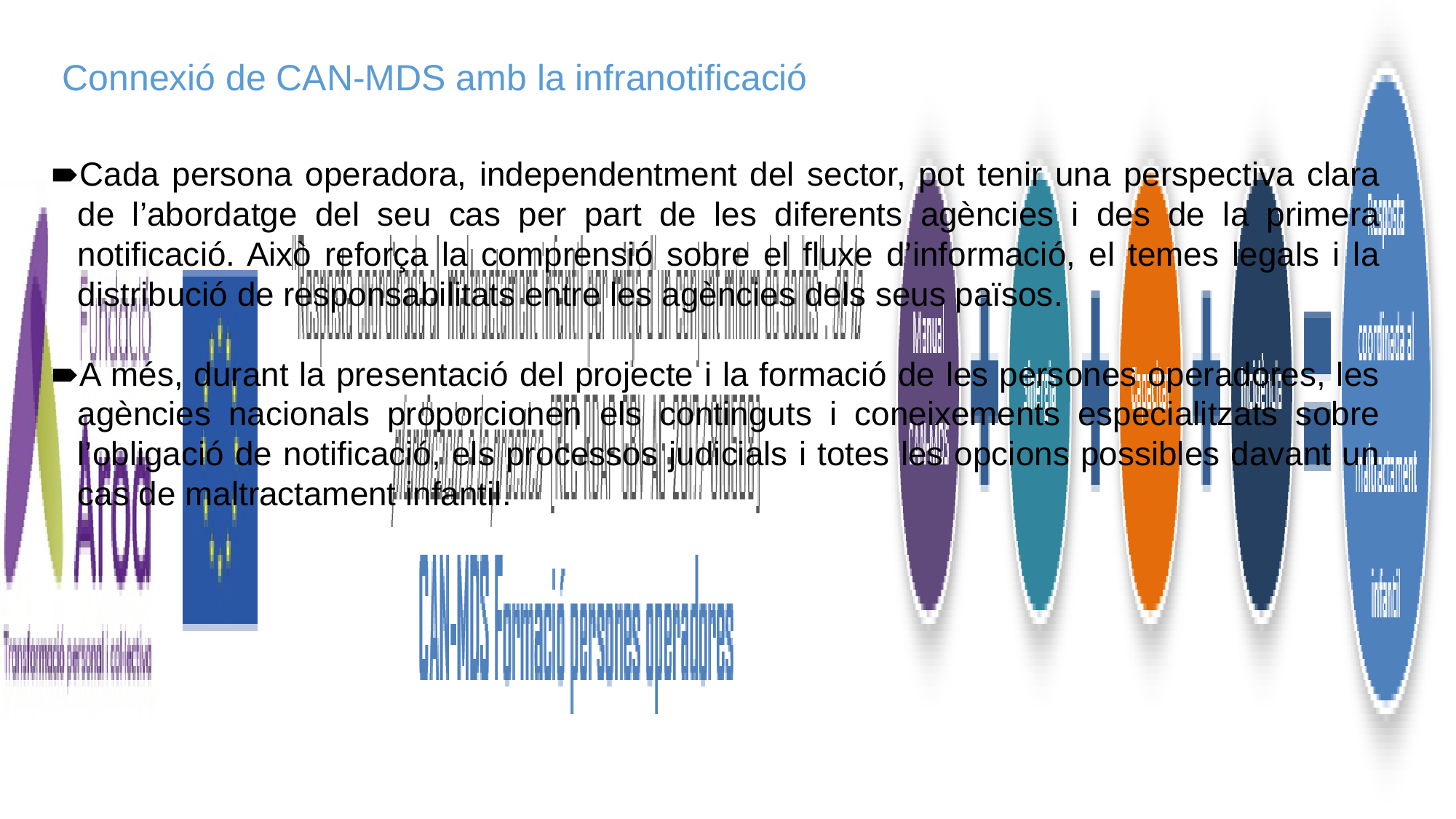

Connexió de CAN-MDS amb la infranotificació
Cada persona operadora, independentment del sector, pot tenir una perspectiva clara de l’abordatge del seu cas per part de les diferents agències i des de la primera notificació. Això reforça la comprensió sobre el fluxe d’informació, el temes legals i la distribució de responsabilitats entre les agències dels seus països.

A més, durant la presentació del projecte i la formació de les persones operadores, les agències nacionals proporcionen els continguts i coneixements especialitzats sobre l’obligació de notificació, els processos judicials i totes les opcions possibles davant un cas de maltractament infantil.